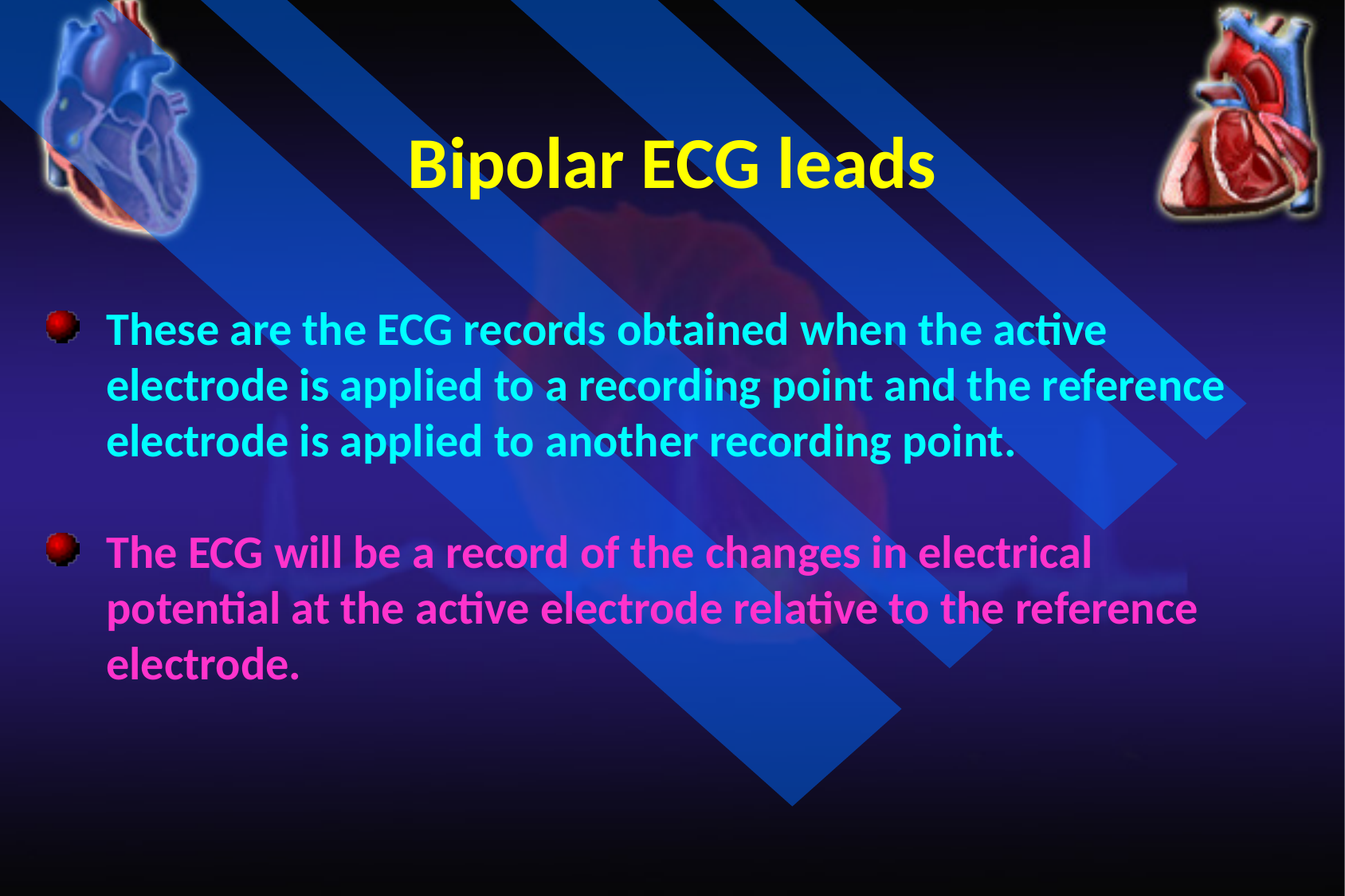

Bipolar ECG leads
These are the ECG records obtained when the active electrode is applied to a recording point and the reference electrode is applied to another recording point.

The ECG will be a record of the changes in electrical potential at the active electrode relative to the reference electrode.